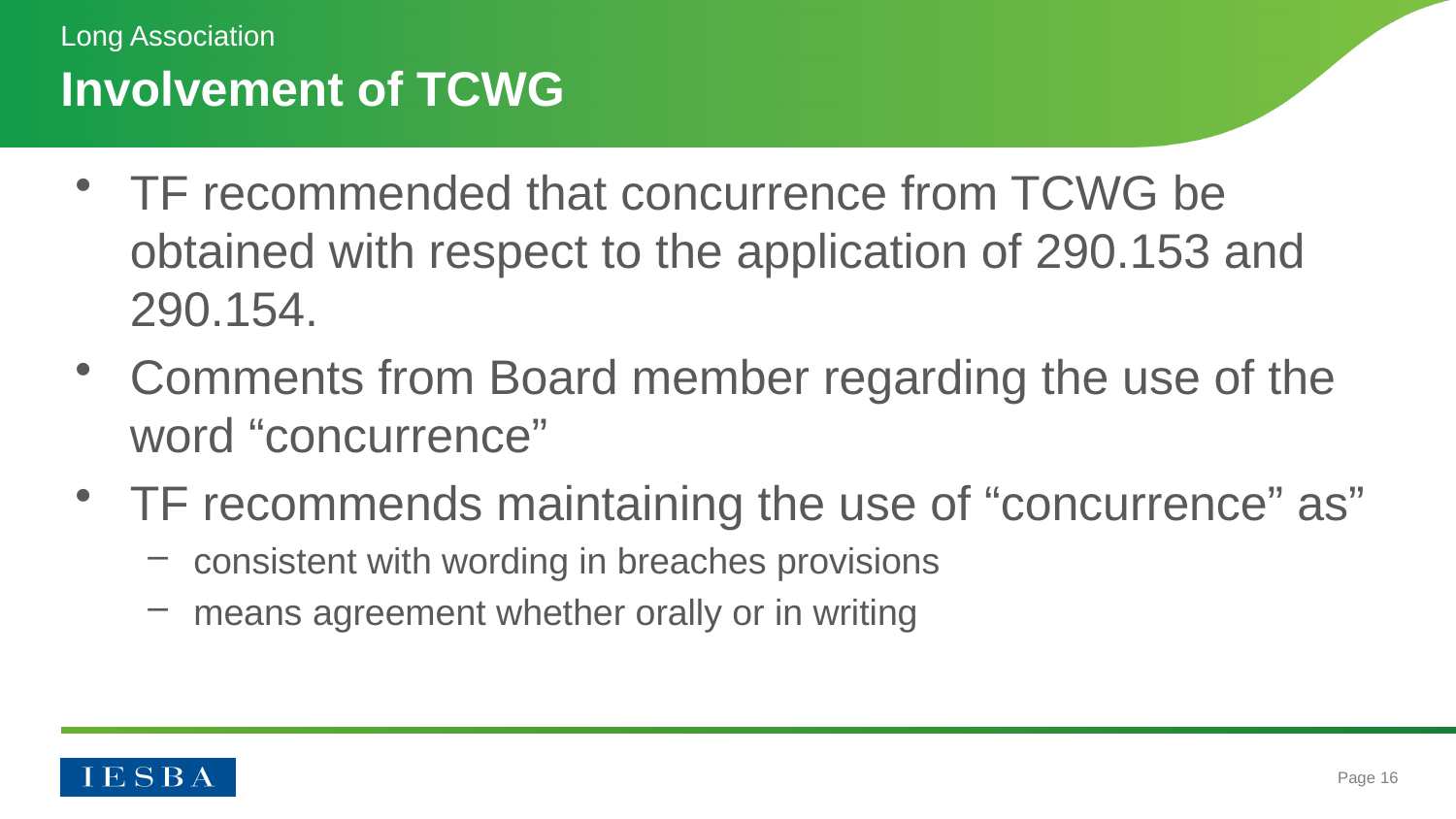

Long Association
# Involvement of TCWG
TF recommended that concurrence from TCWG be obtained with respect to the application of 290.153 and 290.154.
Comments from Board member regarding the use of the word “concurrence”
TF recommends maintaining the use of “concurrence” as”
consistent with wording in breaches provisions
means agreement whether orally or in writing